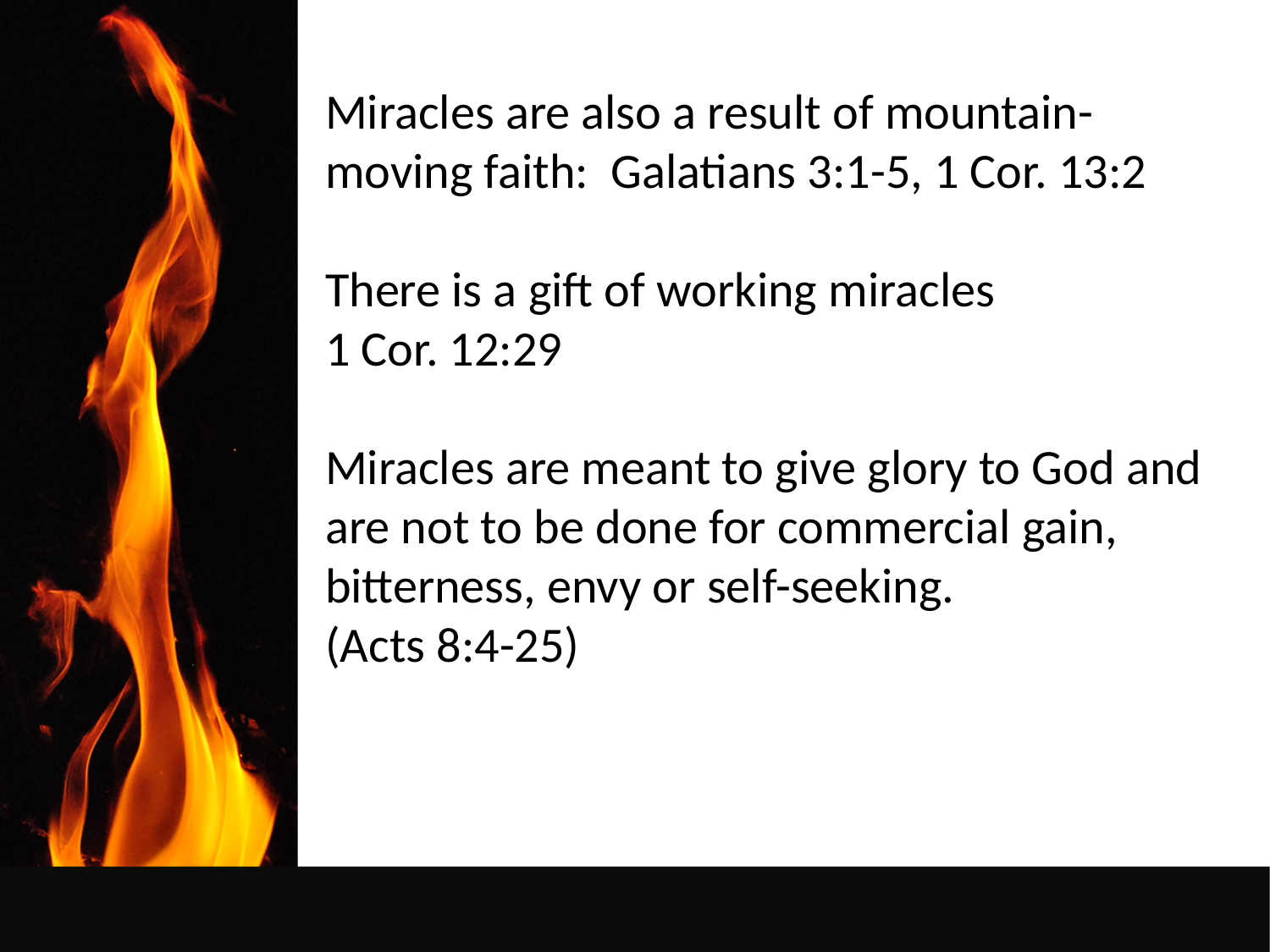

Miracles are also a result of mountain-moving faith:  Galatians 3:1-5, 1 Cor. 13:2

There is a gift of working miracles
1 Cor. 12:29

Miracles are meant to give glory to God and are not to be done for commercial gain, bitterness, envy or self-seeking.
(Acts 8:4-25)